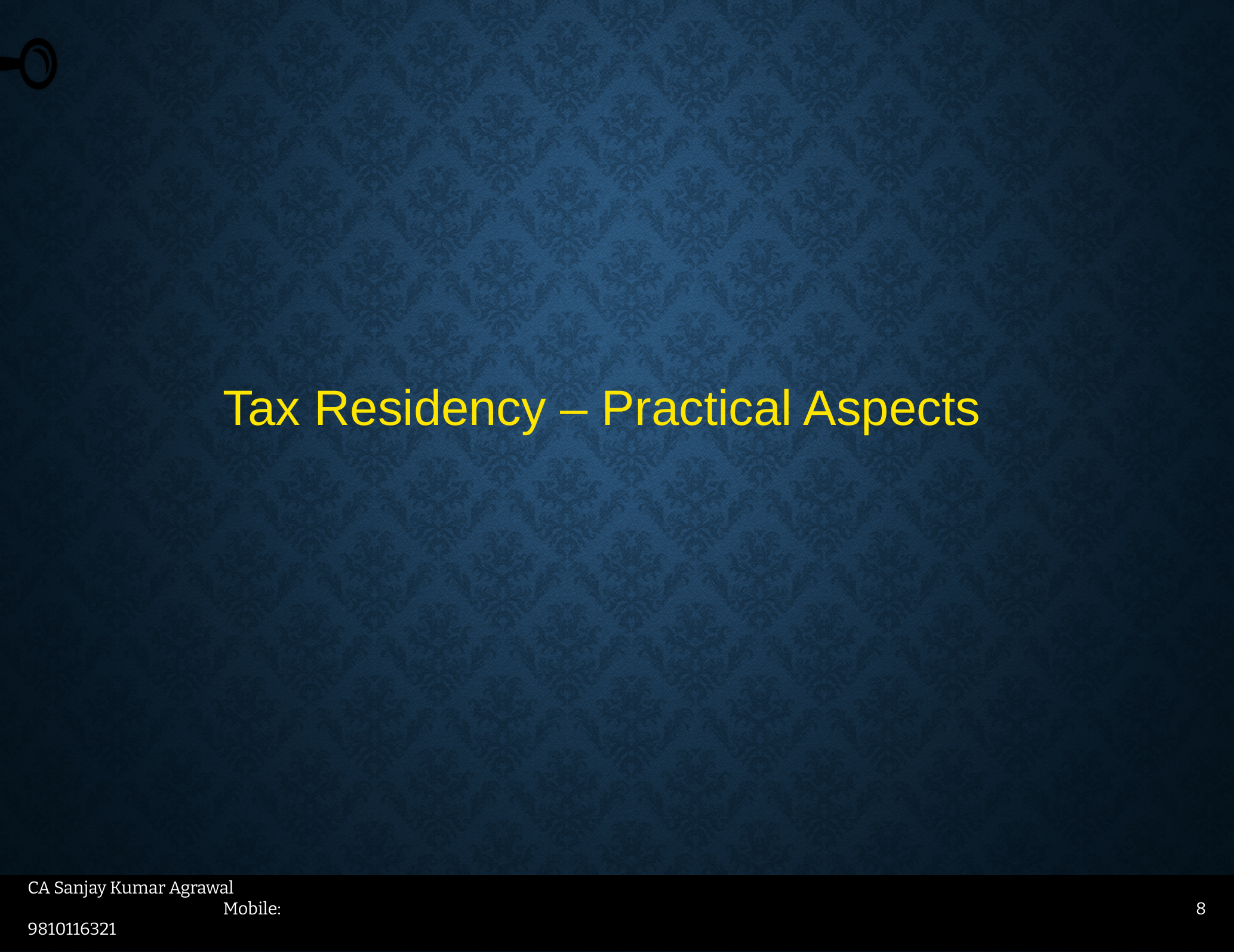

Tax Residency – Practical Aspects
CA Sanjay Kumar Agrawal                                                                                                 Mobile: 9810116321
8